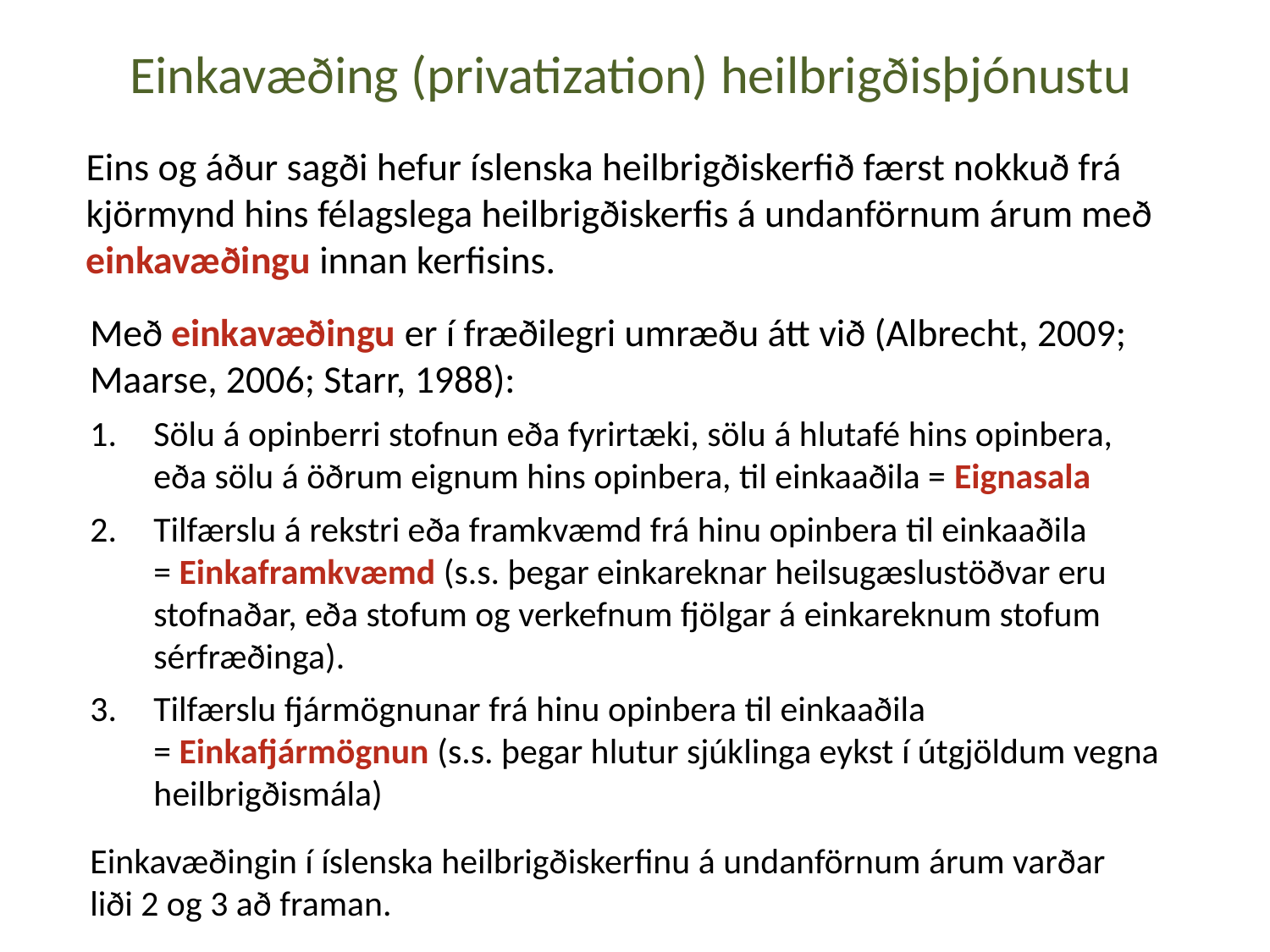

# Einkavæðing (privatization) heilbrigðisþjónustu
Eins og áður sagði hefur íslenska heilbrigðiskerfið færst nokkuð frá kjörmynd hins félagslega heilbrigðiskerfis á undanförnum árum með einkavæðingu innan kerfisins.
Með einkavæðingu er í fræðilegri umræðu átt við (Albrecht, 2009;
Maarse, 2006; Starr, 1988):

Sölu á opinberri stofnun eða fyrirtæki, sölu á hlutafé hins opinbera,
	eða sölu á öðrum eignum hins opinbera, til einkaaðila = Eignasala

Tilfærslu á rekstri eða framkvæmd frá hinu opinbera til einkaaðila
	= Einkaframkvæmd (s.s. þegar einkareknar heilsugæslustöðvar eru stofnaðar, eða stofum og verkefnum fjölgar á einkareknum stofum sérfræðinga).

Tilfærslu fjármögnunar frá hinu opinbera til einkaaðila
	= Einkafjármögnun (s.s. þegar hlutur sjúklinga eykst í útgjöldum vegna heilbrigðismála)

Einkavæðingin í íslenska heilbrigðiskerfinu á undanförnum árum varðar
liði 2 og 3 að framan.